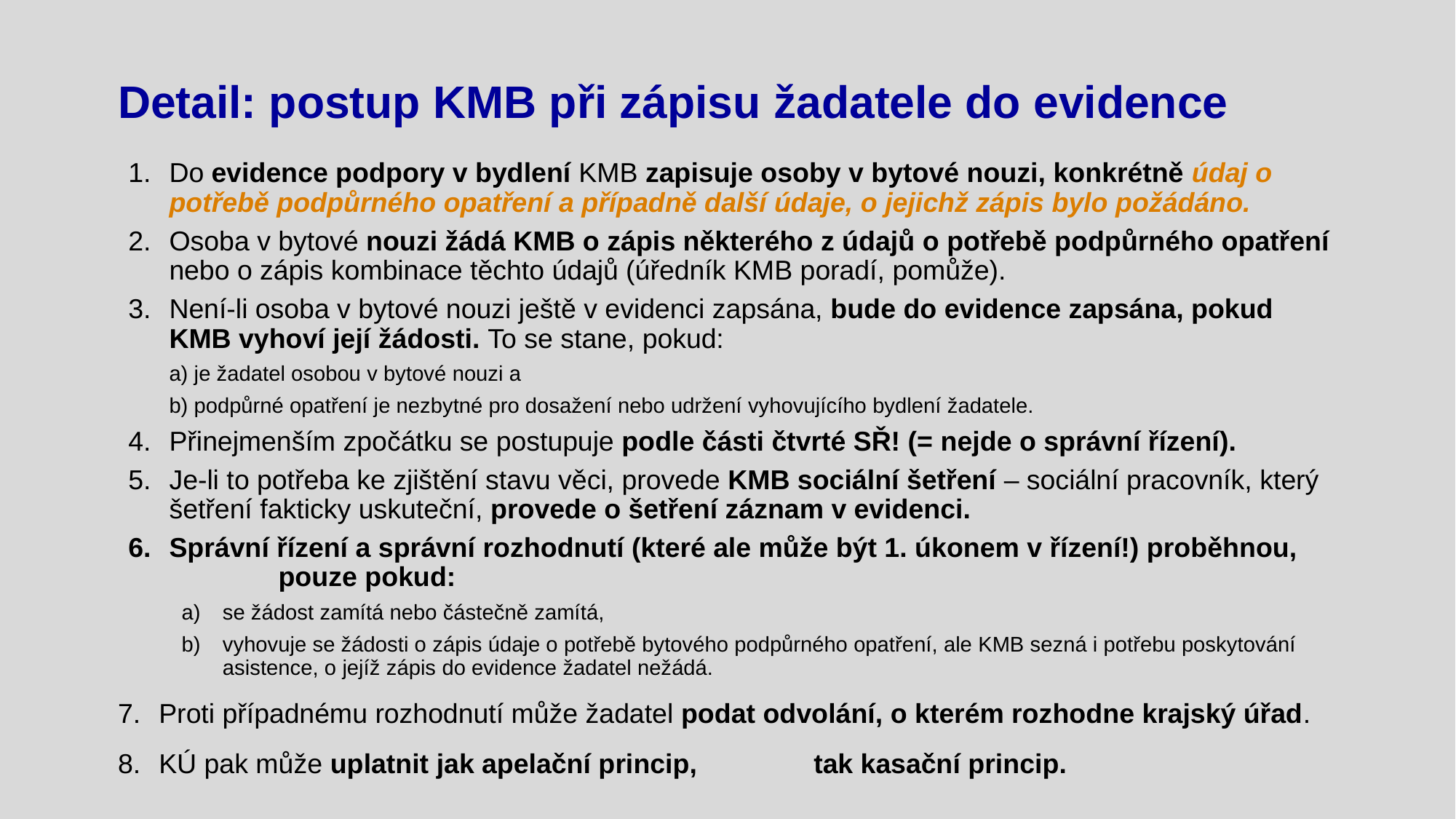

# Detail: postup KMB při zápisu žadatele do evidence
Do evidence podpory v bydlení KMB zapisuje osoby v bytové nouzi, konkrétně údaj o potřebě podpůrného opatření a případně další údaje, o jejichž zápis bylo požádáno.
Osoba v bytové nouzi žádá KMB o zápis některého z údajů o potřebě podpůrného opatření nebo o zápis kombinace těchto údajů (úředník KMB poradí, pomůže).
Není-li osoba v bytové nouzi ještě v evidenci zapsána, bude do evidence zapsána, pokud KMB vyhoví její žádosti. To se stane, pokud:
a) je žadatel osobou v bytové nouzi a
b) podpůrné opatření je nezbytné pro dosažení nebo udržení vyhovujícího bydlení žadatele.
Přinejmenším zpočátku se postupuje podle části čtvrté SŘ! (= nejde o správní řízení).
Je-li to potřeba ke zjištění stavu věci, provede KMB sociální šetření – sociální pracovník, který šetření fakticky uskuteční, provede o šetření záznam v evidenci.
Správní řízení a správní rozhodnutí (které ale může být 1. úkonem v řízení!) proběhnou, 	pouze pokud:
se žádost zamítá nebo částečně zamítá,
vyhovuje se žádosti o zápis údaje o potřebě bytového podpůrného opatření, ale KMB sezná i potřebu poskytování asistence, o jejíž zápis do evidence žadatel nežádá.
Proti případnému rozhodnutí může žadatel podat odvolání, o kterém rozhodne krajský úřad.
KÚ pak může uplatnit jak apelační princip, 	tak kasační princip.